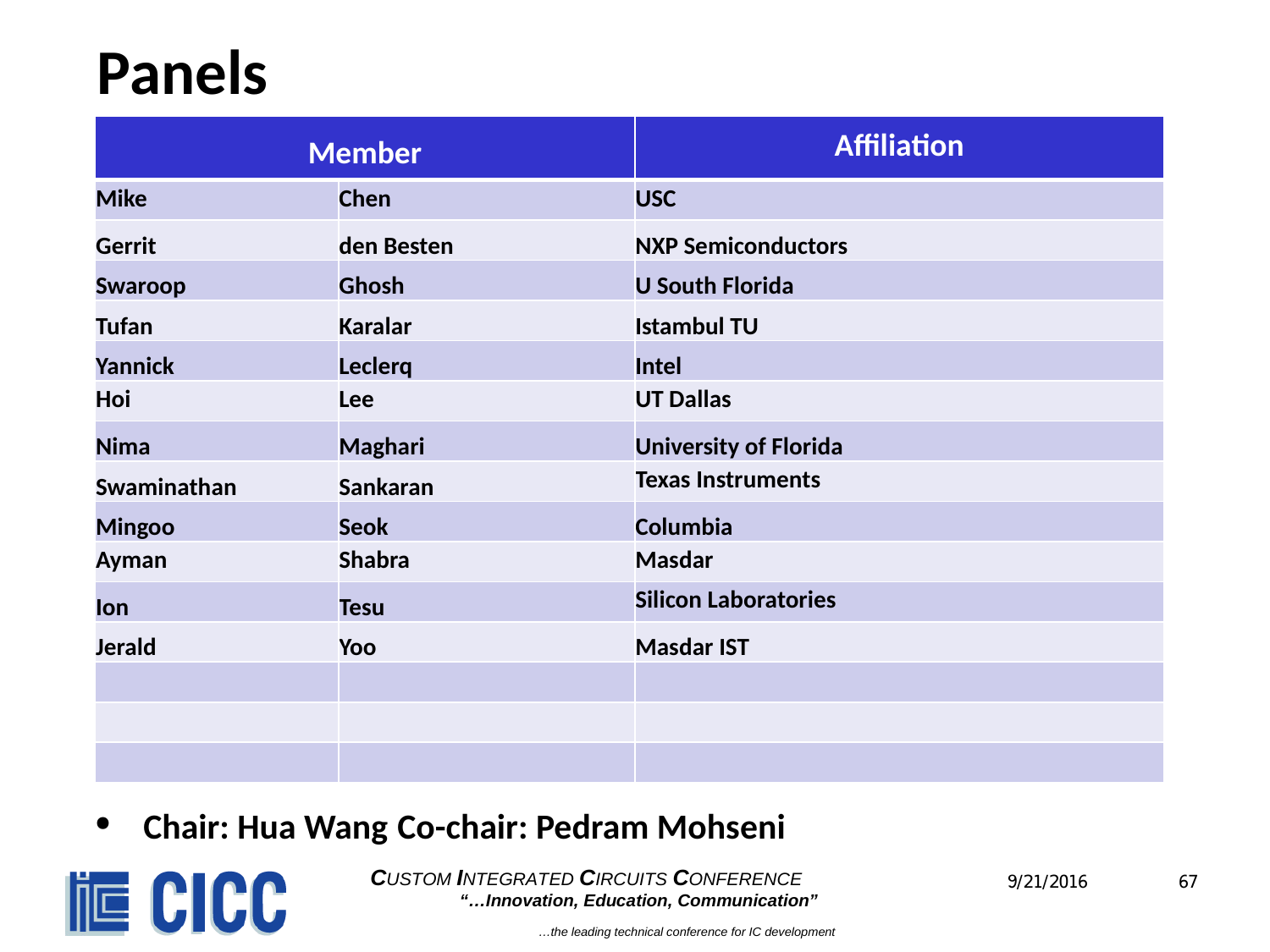

# Panels
| Member |  | Affiliation |
| --- | --- | --- |
| Mike | Chen | USC |
| Gerrit | den Besten | NXP Semiconductors |
| Swaroop | Ghosh | U South Florida |
| Tufan | Karalar | Istambul TU |
| Yannick | Leclerq | Intel |
| Hoi | Lee | UT Dallas |
| Nima | Maghari | University of Florida |
| Swaminathan | Sankaran | Texas Instruments |
| Mingoo | Seok | Columbia |
| Ayman | Shabra | Masdar |
| Ion | Tesu | Silicon Laboratories |
| Jerald | Yoo | Masdar IST |
|  |  |  |
|  |  |  |
|  |  |  |
Chair: Hua Wang	Co-chair: Pedram Mohseni